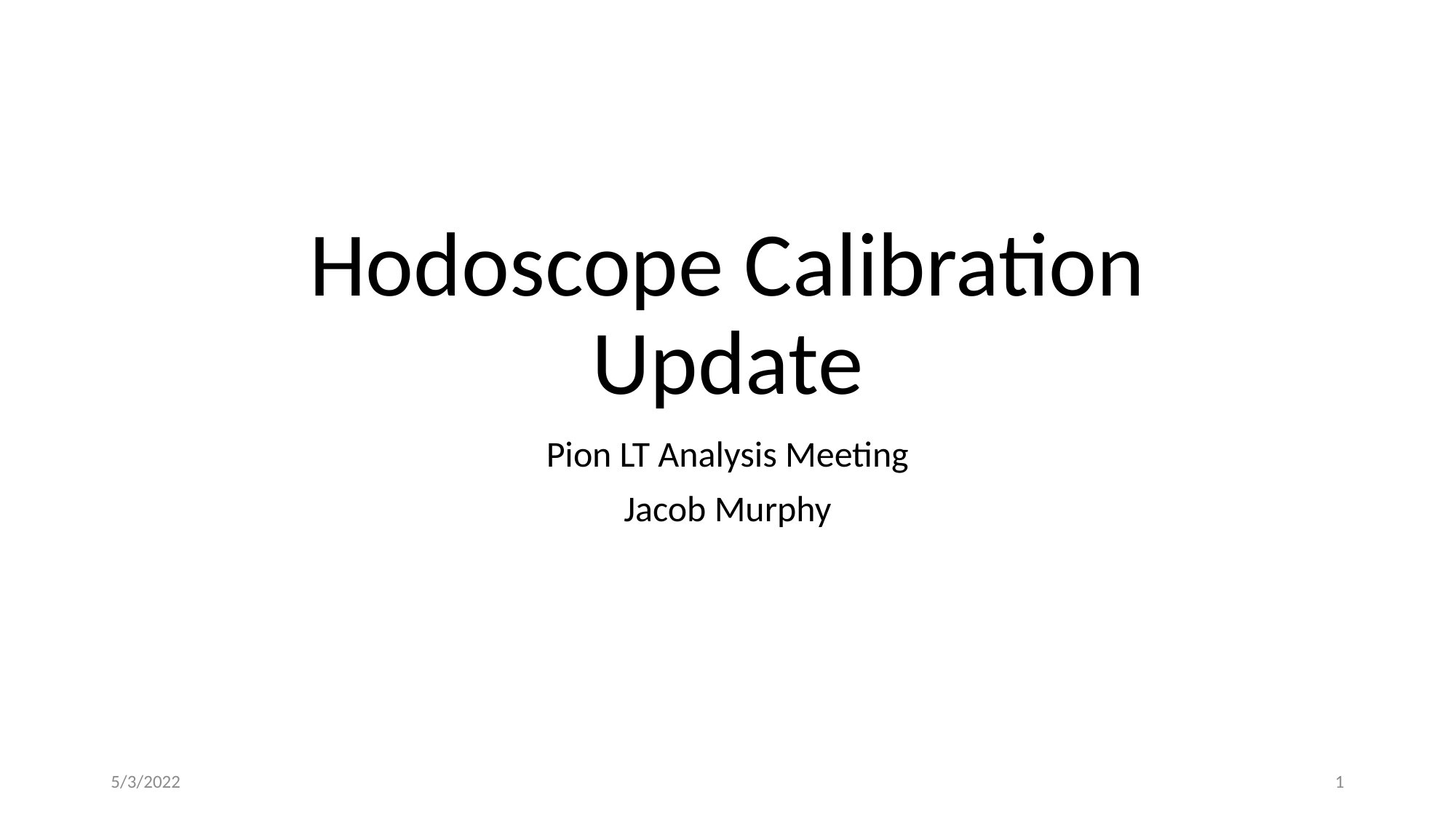

# Hodoscope Calibration Update
Pion LT Analysis Meeting
Jacob Murphy
5/3/2022
1